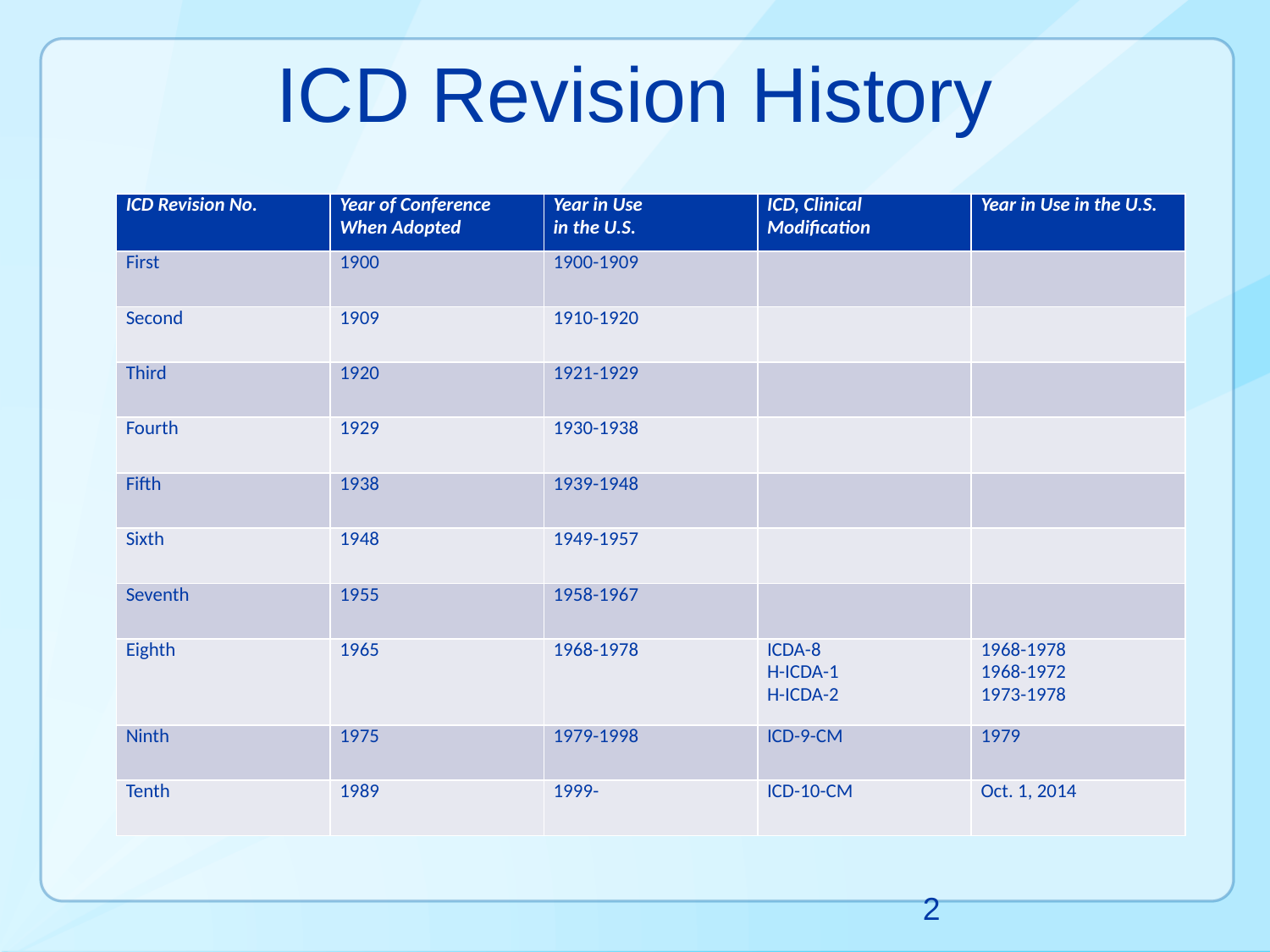

# ICD Revision History
| ICD Revision No. | Year of Conference When Adopted | Year in Use in the U.S. | ICD, Clinical Modification | Year in Use in the U.S. |
| --- | --- | --- | --- | --- |
| First | 1900 | 1900-1909 |  |  |
| Second | 1909 | 1910-1920 |  |  |
| Third | 1920 | 1921-1929 |  |  |
| Fourth | 1929 | 1930-1938 |  |  |
| Fifth | 1938 | 1939-1948 |  |  |
| Sixth | 1948 | 1949-1957 |  |  |
| Seventh | 1955 | 1958-1967 |  |  |
| Eighth | 1965 | 1968-1978 | ICDA-8 H-ICDA-1 H-ICDA-2 | 1968-1978 1968-1972 1973-1978 |
| Ninth | 1975 | 1979-1998 | ICD-9-CM | 1979 |
| Tenth | 1989 | 1999- | ICD-10-CM | Oct. 1, 2014 |
2